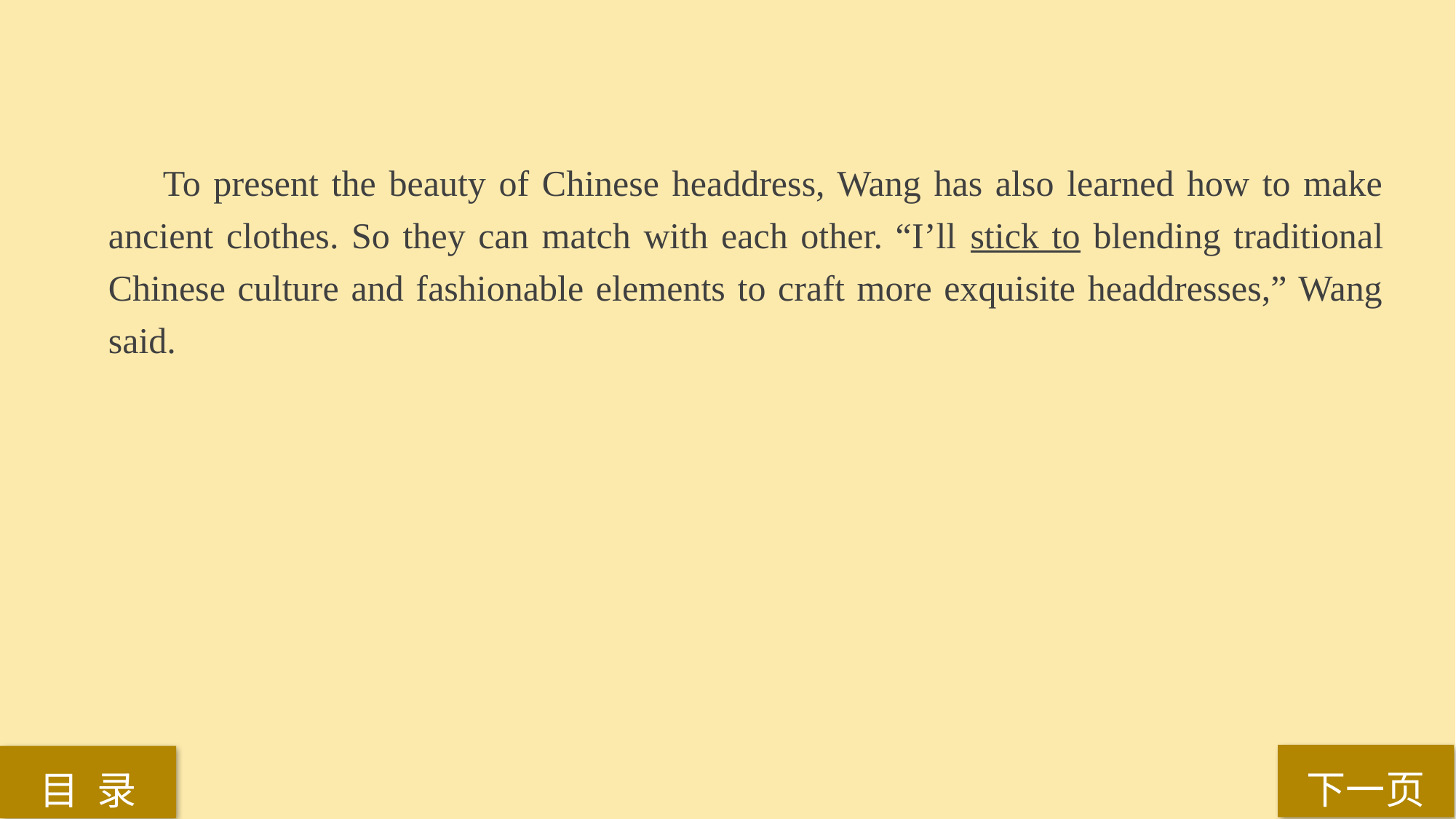

To present the beauty of Chinese headdress, Wang has also learned how to make ancient clothes. So they can match with each other. “I’ll stick to blending traditional Chinese culture and fashionable elements to craft more exquisite headdresses,” Wang said.